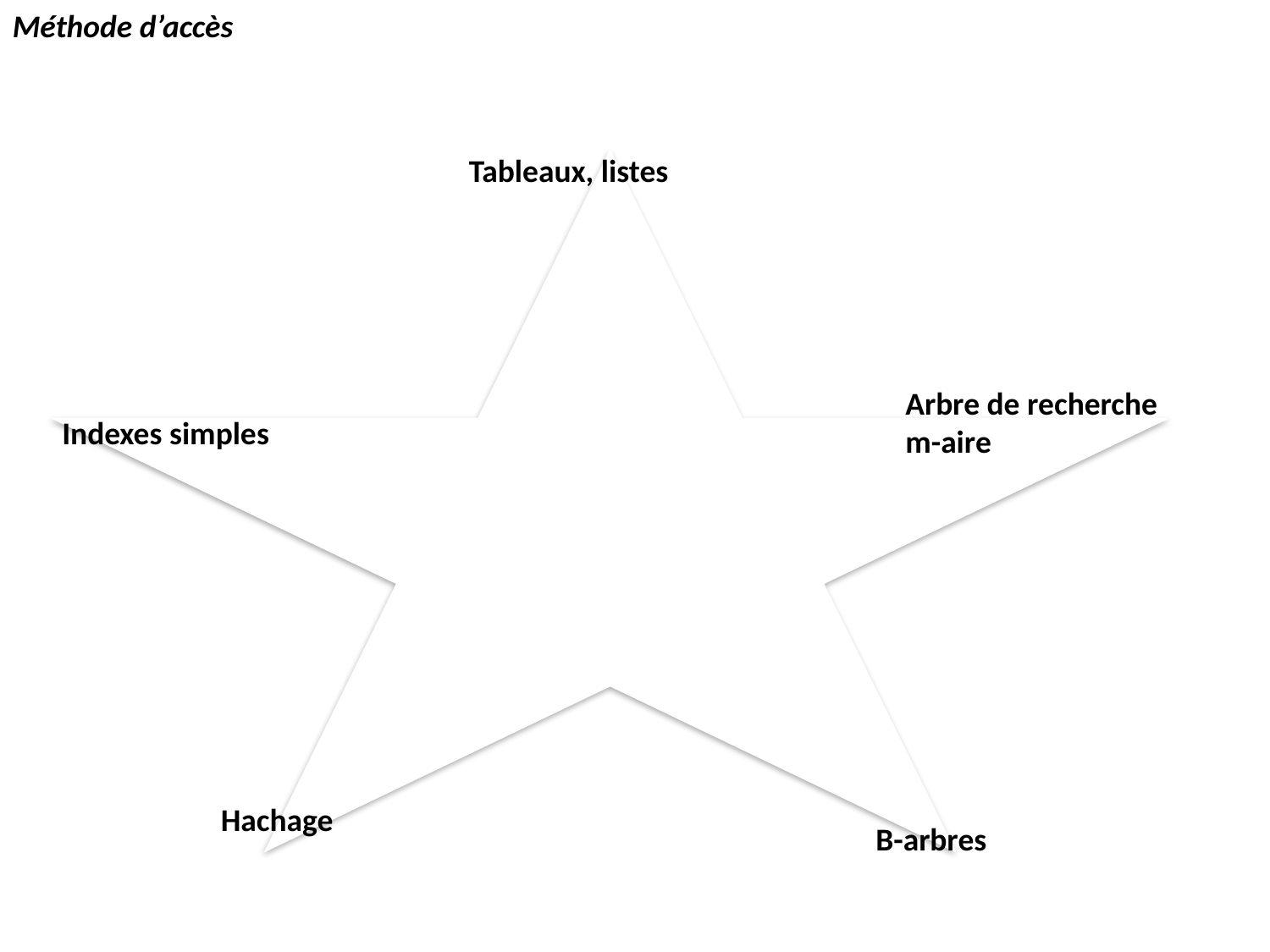

Méthode d’accès

Tableaux, listes
Arbre de recherche m-aire
Indexes simples
Hachage
B-arbres